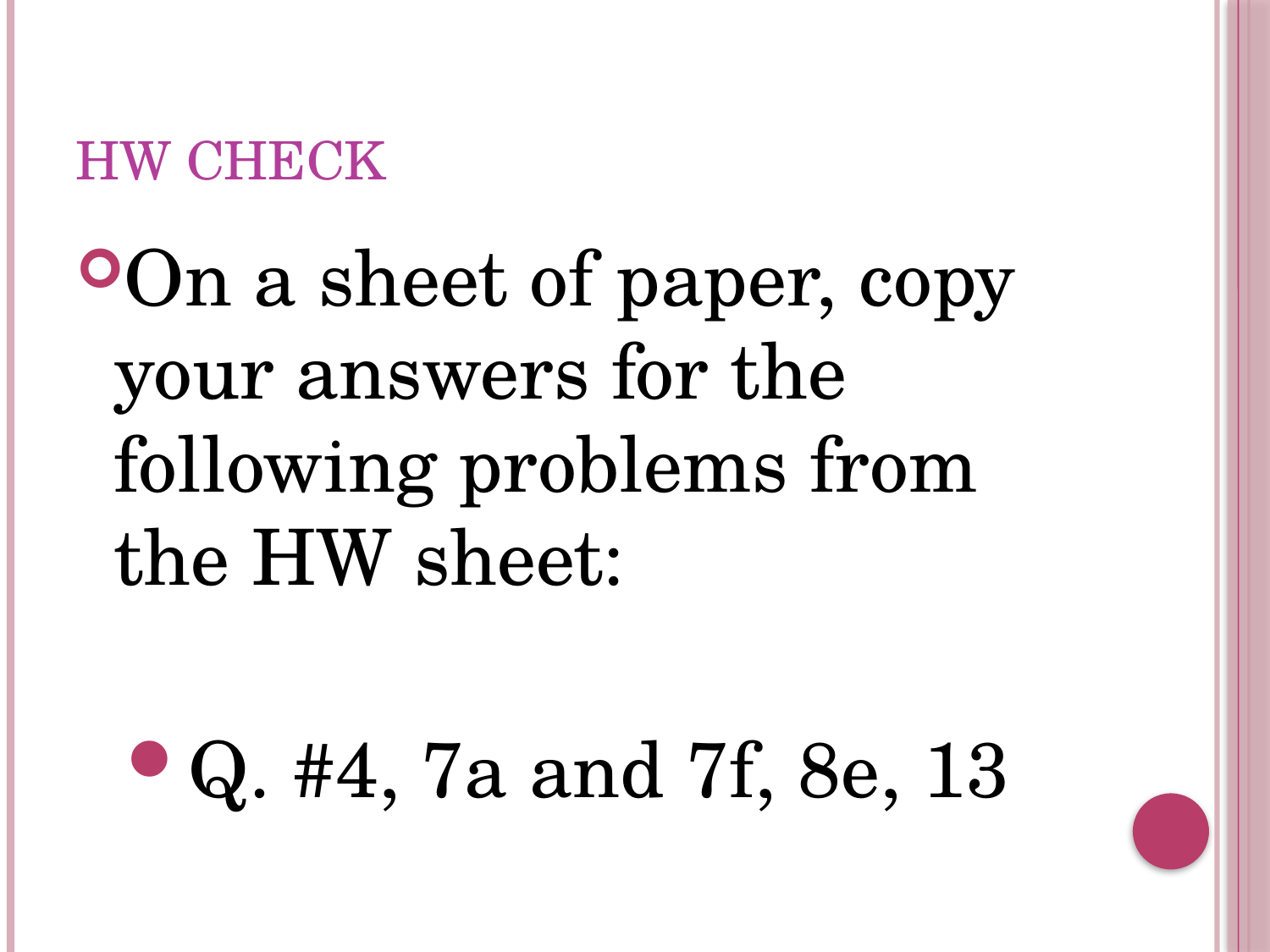

# HW Check
On a sheet of paper, copy your answers for the following problems from the HW sheet:

Q. #4, 7a and 7f, 8e, 13